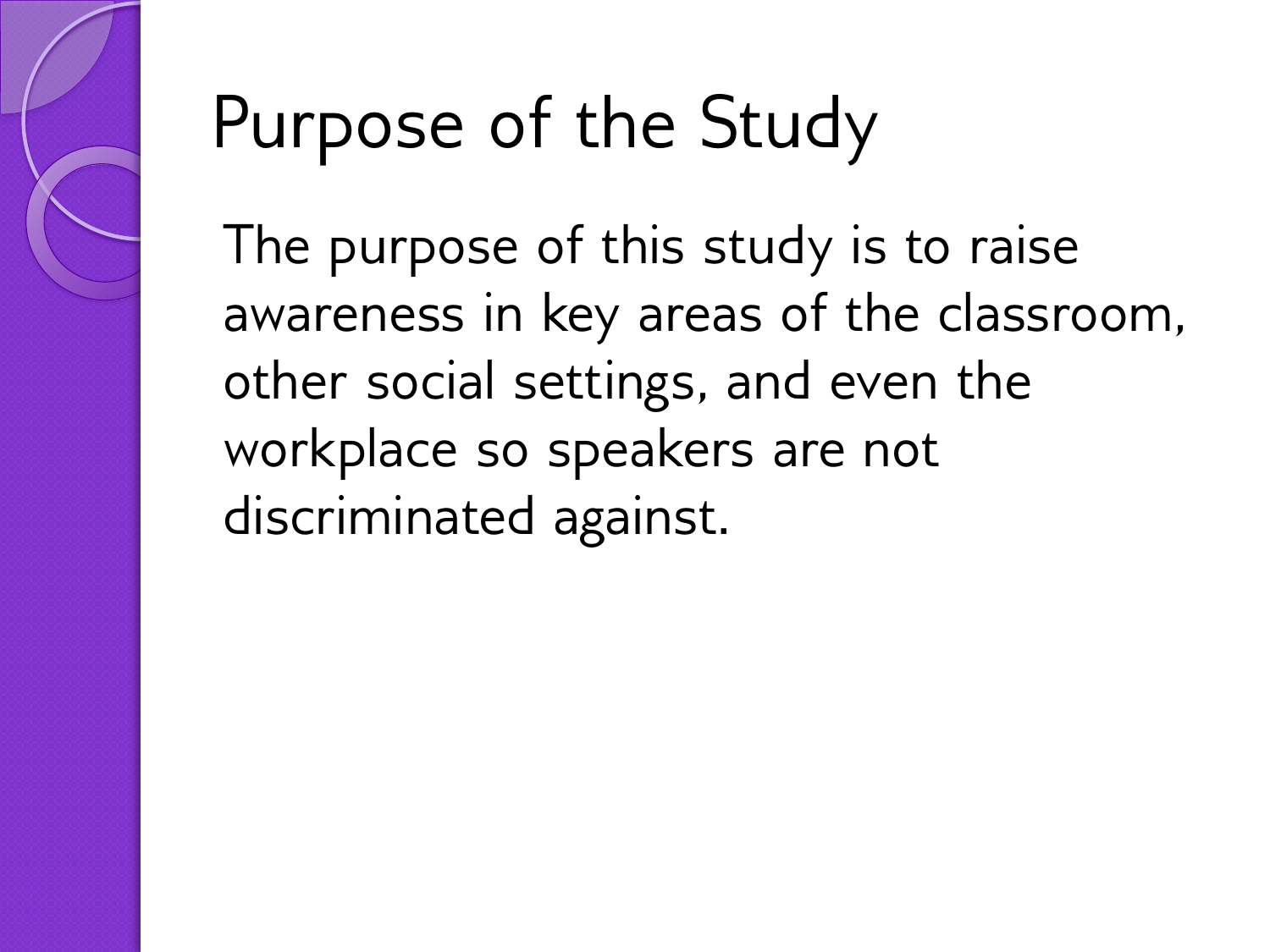

# Purpose of the Study
The purpose of this study is to raise awareness in key areas of the classroom, other social settings, and even the workplace so speakers are not discriminated against.